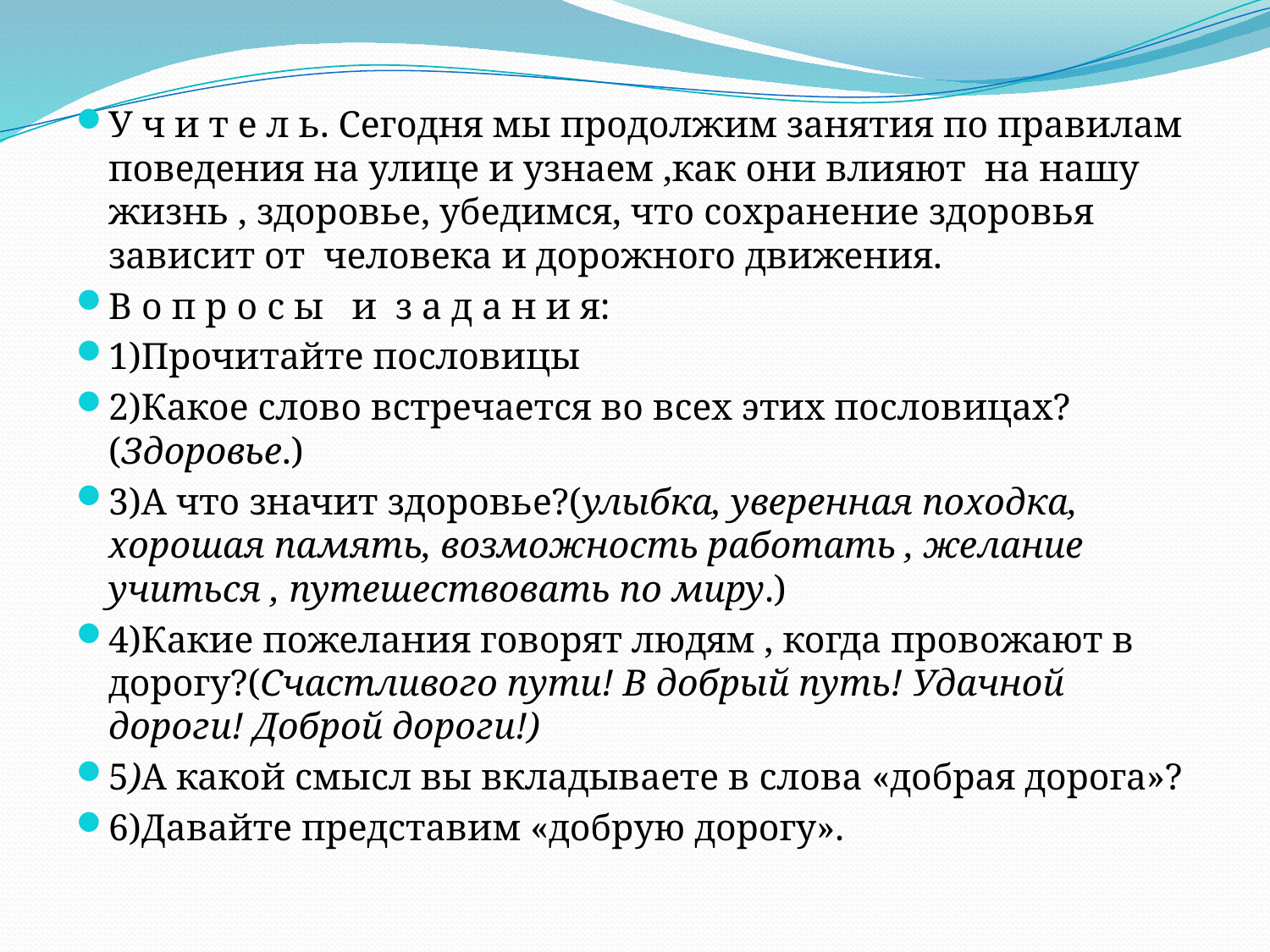

У ч и т е л ь. Сегодня мы продолжим занятия по правилам поведения на улице и узнаем ,как они влияют  на нашу жизнь , здоровье, убедимся, что сохранение здоровья зависит от  человека и дорожного движения.
В о п р о с ы   и  з а д а н и я:
1)Прочитайте пословицы
2)Какое слово встречается во всех этих пословицах?(Здоровье.)
3)А что значит здоровье?(улыбка, уверенная походка, хорошая память, возможность работать , желание учиться , путешествовать по миру.)
4)Какие пожелания говорят людям , когда провожают в дорогу?(Счастливого пути! В добрый путь! Удачной дороги! Доброй дороги!)
5)А какой смысл вы вкладываете в слова «добрая дорога»?
6)Давайте представим «добрую дорогу».
#